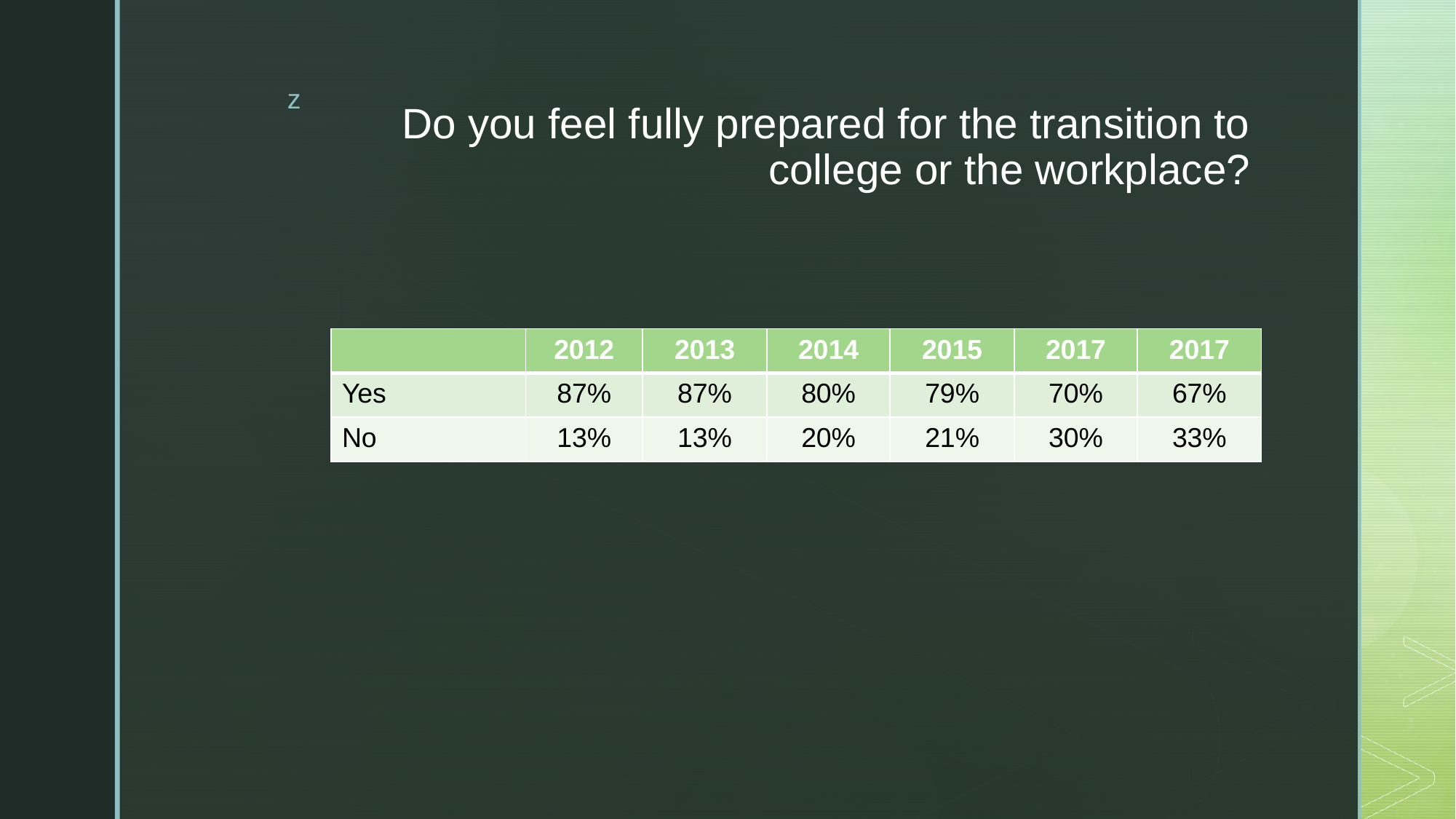

# Do you feel fully prepared for the transition to college or the workplace?

|  | 2012 | 2013 | 2014 | 2015 | 2017 | 2017 |
| --- | --- | --- | --- | --- | --- | --- |
| Yes | 87% | 87% | 80% | 79% | 70% | 67% |
| No | 13% | 13% | 20% | 21% | 30% | 33% |